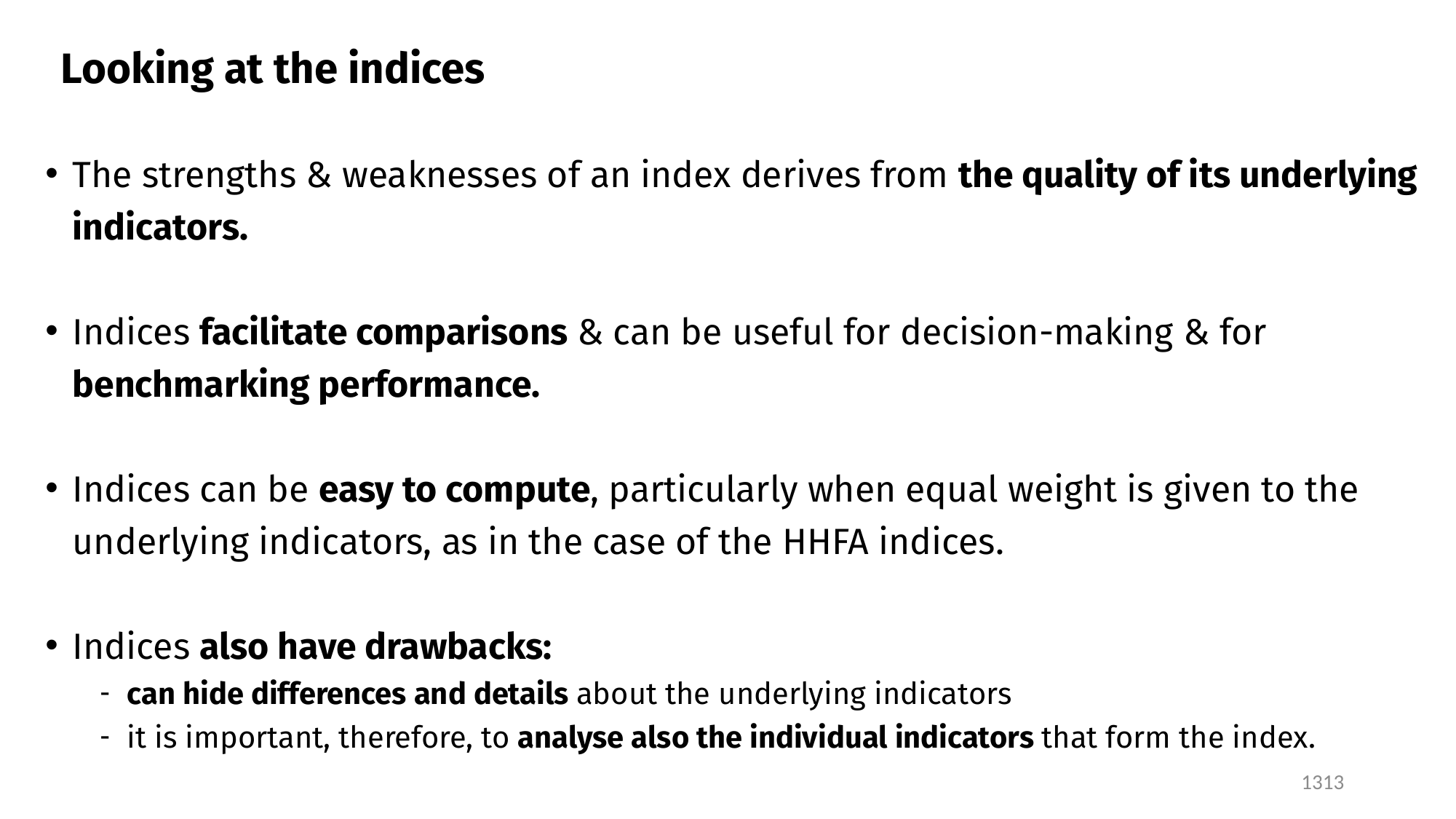

# Looking at the indices
The strengths & weaknesses of an index derives from the quality of its underlying indicators.

Indices facilitate comparisons & can be useful for decision-making & for benchmarking performance.

Indices can be easy to compute, particularly when equal weight is given to the underlying indicators, as in the case of the HHFA indices.

Indices also have drawbacks:
can hide differences and details about the underlying indicators
it is important, therefore, to analyse also the individual indicators that form the index.

1313